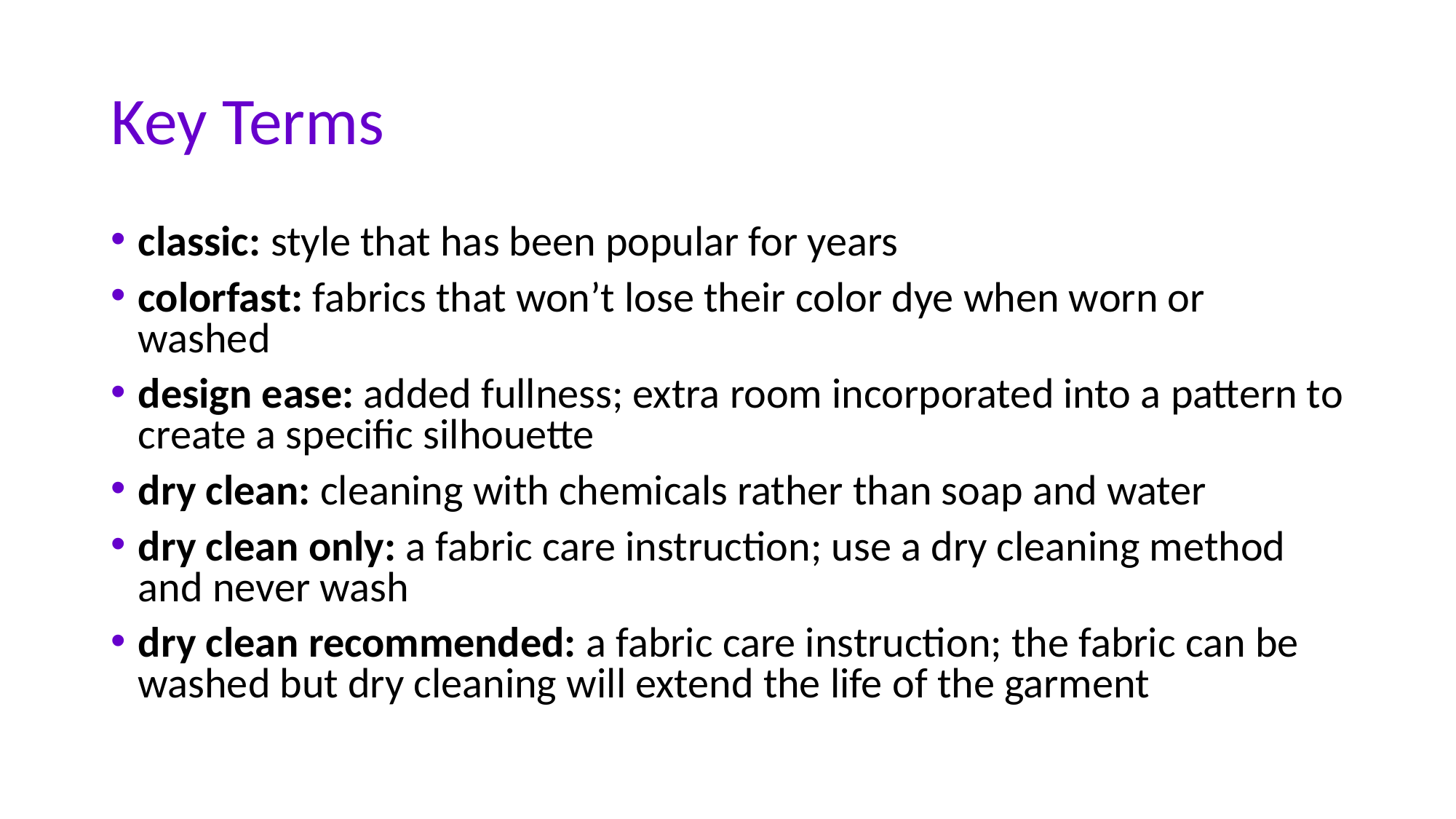

# Key Terms
classic: style that has been popular for years
colorfast: fabrics that won’t lose their color dye when worn or washed
design ease: added fullness; extra room incorporated into a pattern to create a specific silhouette
dry clean: cleaning with chemicals rather than soap and water
dry clean only: a fabric care instruction; use a dry cleaning method and never wash
dry clean recommended: a fabric care instruction; the fabric can be washed but dry cleaning will extend the life of the garment